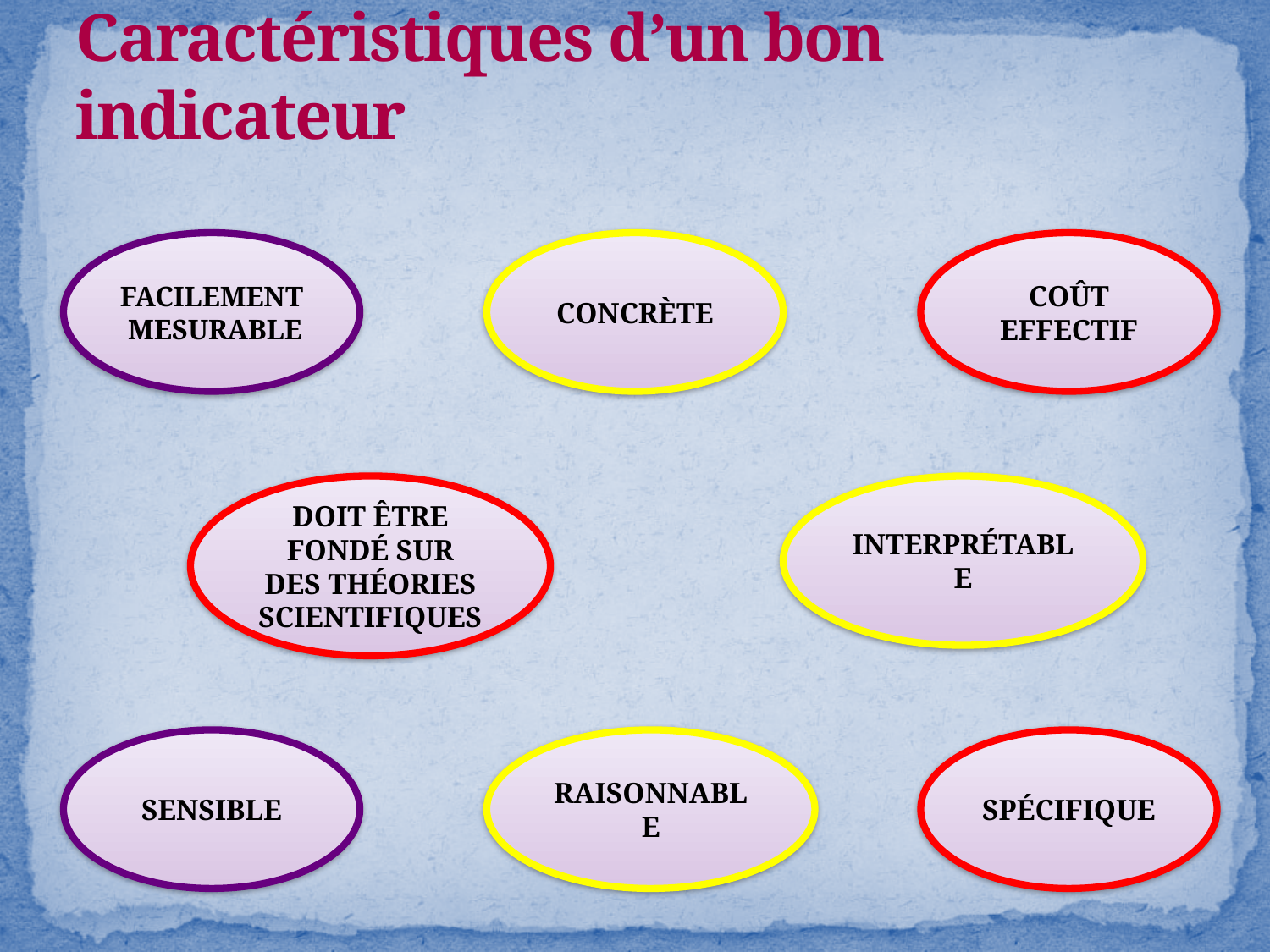

# Caractéristiques d’un bon indicateur
FACILEMENT  MESURABLE
CONCRÈTE
COÛT EFFECTIF
DOIT ÊTRE FONDÉ SUR DES THÉORIES SCIENTIFIQUES
INTERPRÉTABLE
SENSIBLE
RAISONNABLE
SPÉCIFIQUE